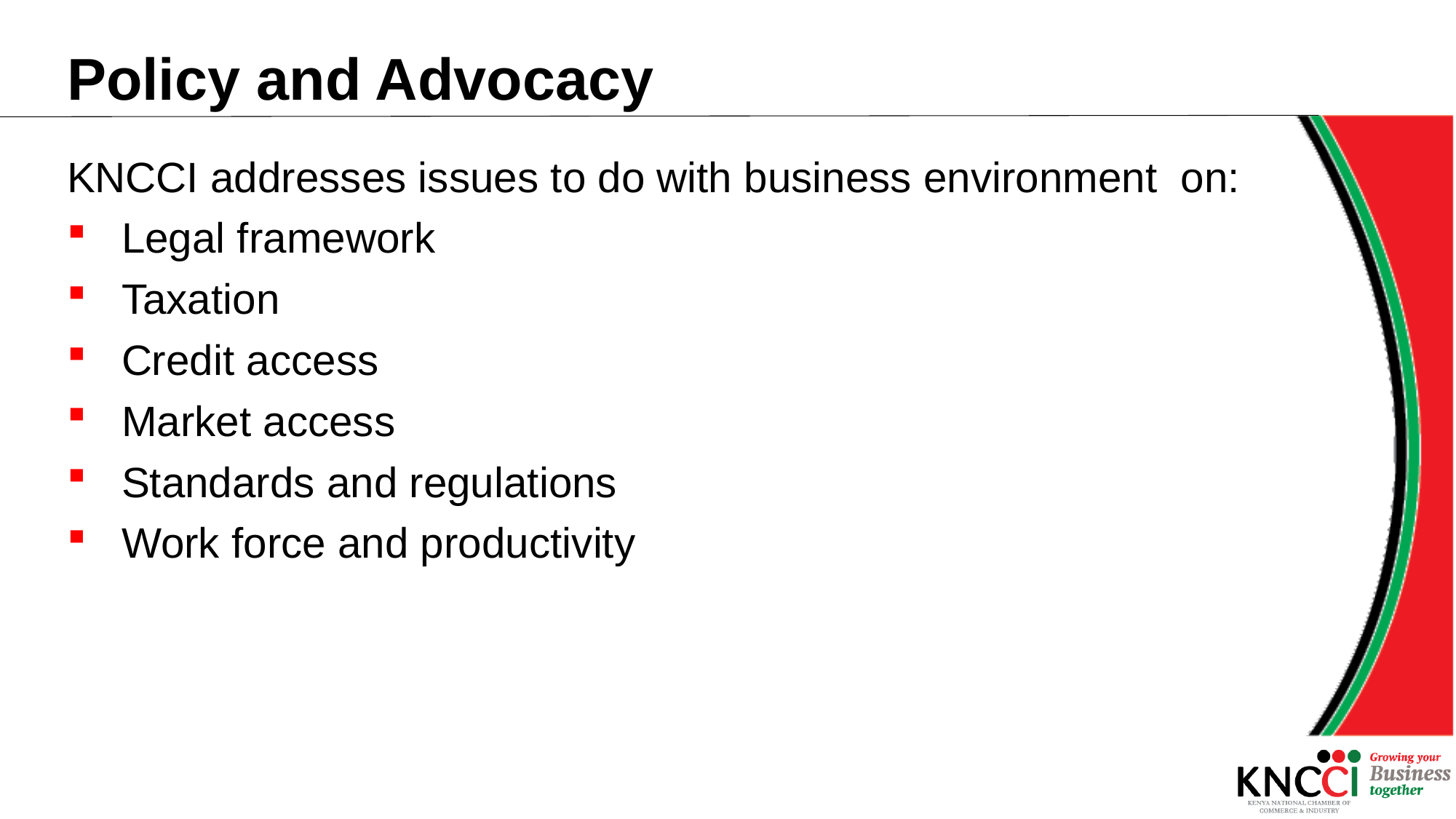

# Policy and Advocacy
KNCCI addresses issues to do with business environment  on:
Legal framework
Taxation
Credit access
Market access
Standards and regulations
Work force and productivity